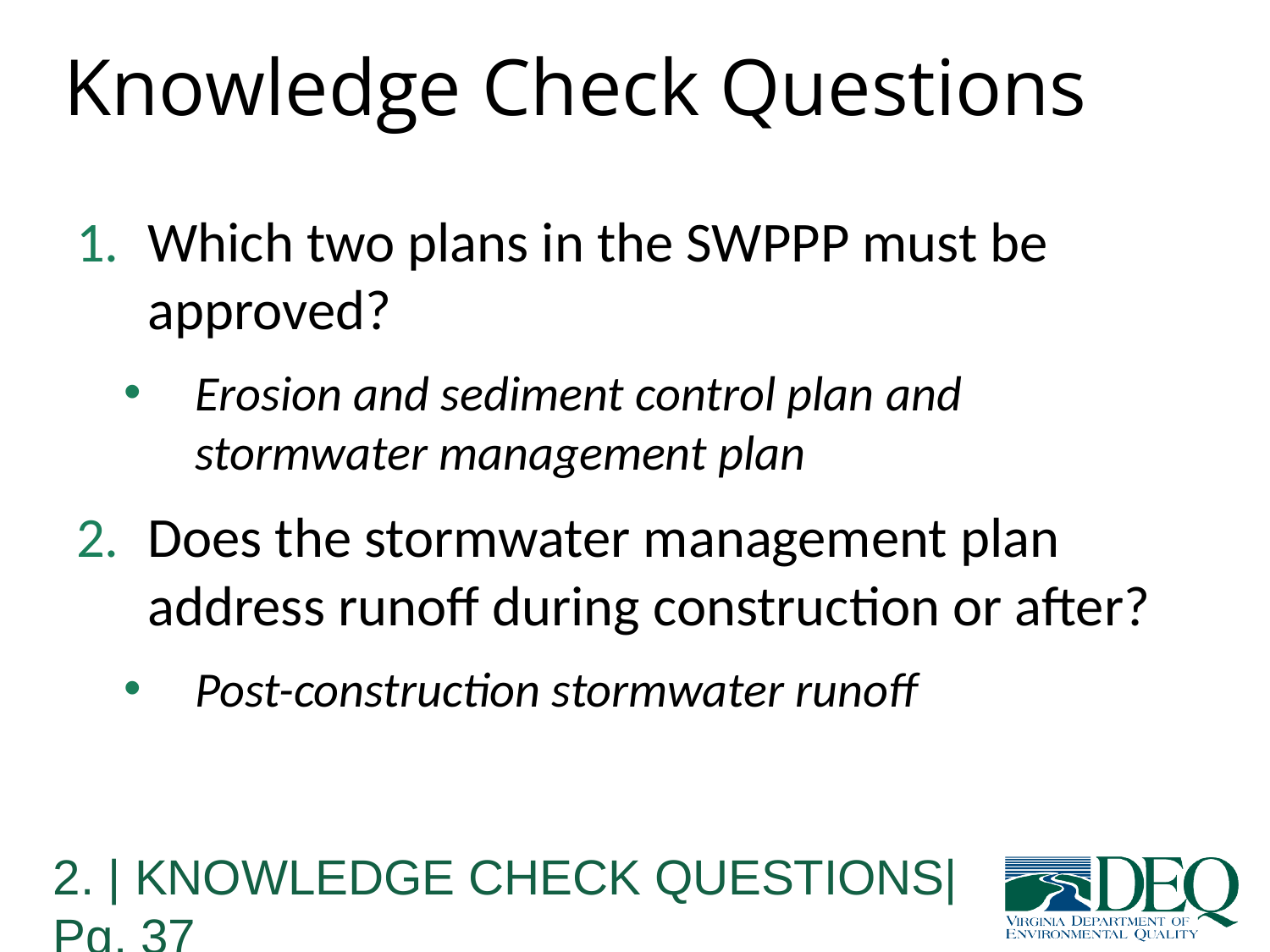

# Knowledge Check Questions
Which two plans in the SWPPP must be approved?
Erosion and sediment control plan and stormwater management plan
Does the stormwater management plan address runoff during construction or after?
Post-construction stormwater runoff

2. | KNOWLEDGE CHECK QUESTIONS| Pg. 37